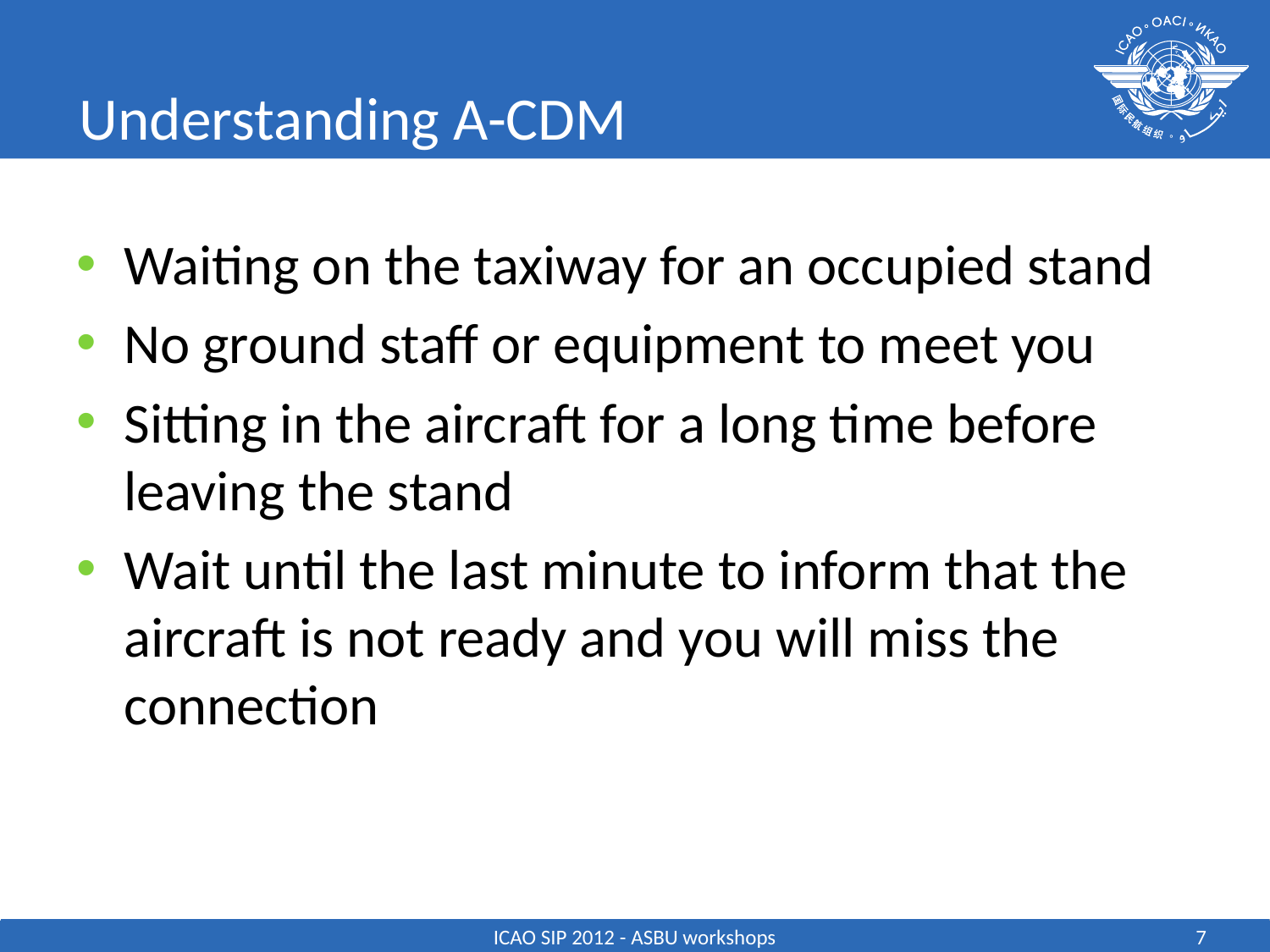

# Understanding A-CDM
Waiting on the taxiway for an occupied stand
No ground staff or equipment to meet you
Sitting in the aircraft for a long time before leaving the stand
Wait until the last minute to inform that the aircraft is not ready and you will miss the connection
ICAO SIP 2012 - ASBU workshops
7